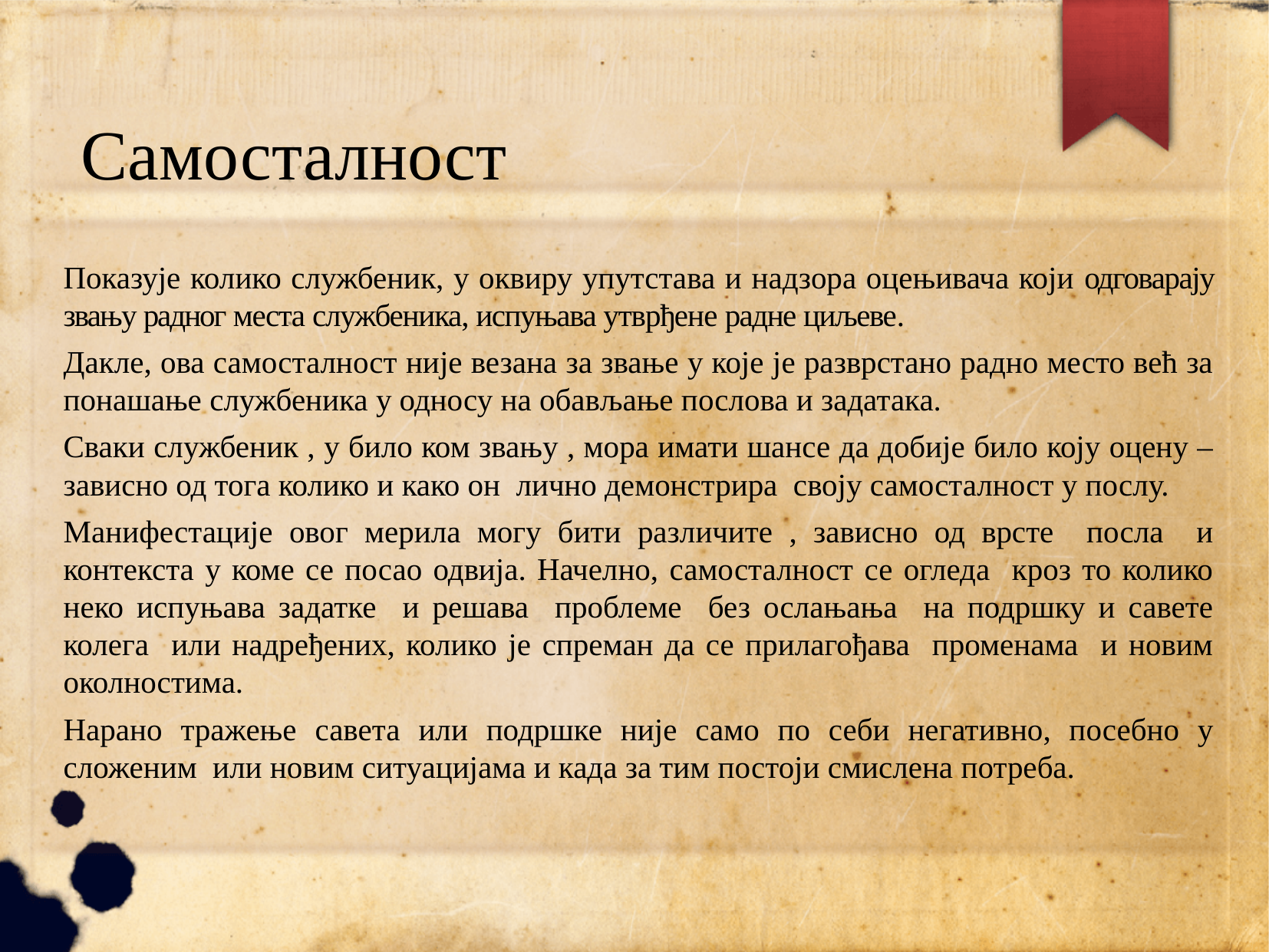

# Самосталност

Показује колико службеник, у оквиру упутстава и надзора оцењивача који одговарају звању радног места службеника, испуњава утврђене радне циљеве.
Дакле, ова самосталност није везана за звање у које је разврстано радно место већ за понашање службеника у односу на обављање послова и задатака.
Сваки службеник , у било ком звању , мора имати шансе да добије било коју оцену – зависно од тога колико и како он  лично демонстрира  своју самосталност у послу.
Манифестације овог мерила могу бити различите , зависно од врсте  посла  и контекста у коме се посао одвија. Начелно, самосталност се огледа  кроз то колико неко испуњава задатке  и решава  проблеме  без ослањања  на подршку и савете колега  или надређених, колико је спреман да се прилагођава  променама  и новим околностима.
Нарано тражење савета или подршке није само по себи негативно, посебно у сложеним  или новим ситуацијама и када за тим постоји смислена потреба.